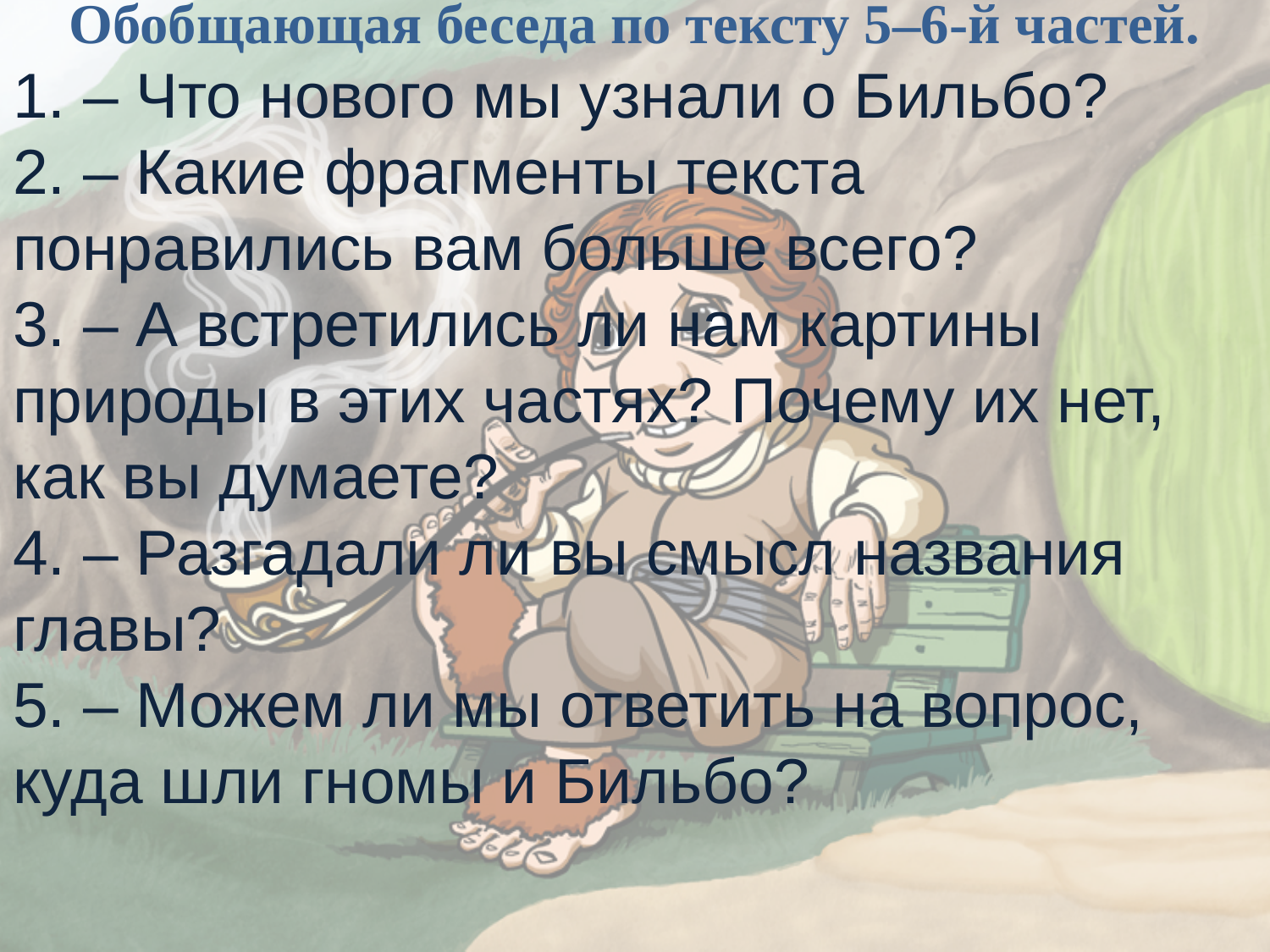

Обобщающая беседа по тексту 5–6-й частей.
1. – Что нового мы узнали о Бильбо?
2. – Какие фрагменты текста понравились вам больше всего?
3. – А встретились ли нам картины природы в этих частях? Почему их нет, как вы думаете?
4. – Разгадали ли вы смысл названия главы?
5. – Можем ли мы ответить на вопрос, куда шли гномы и Бильбо?